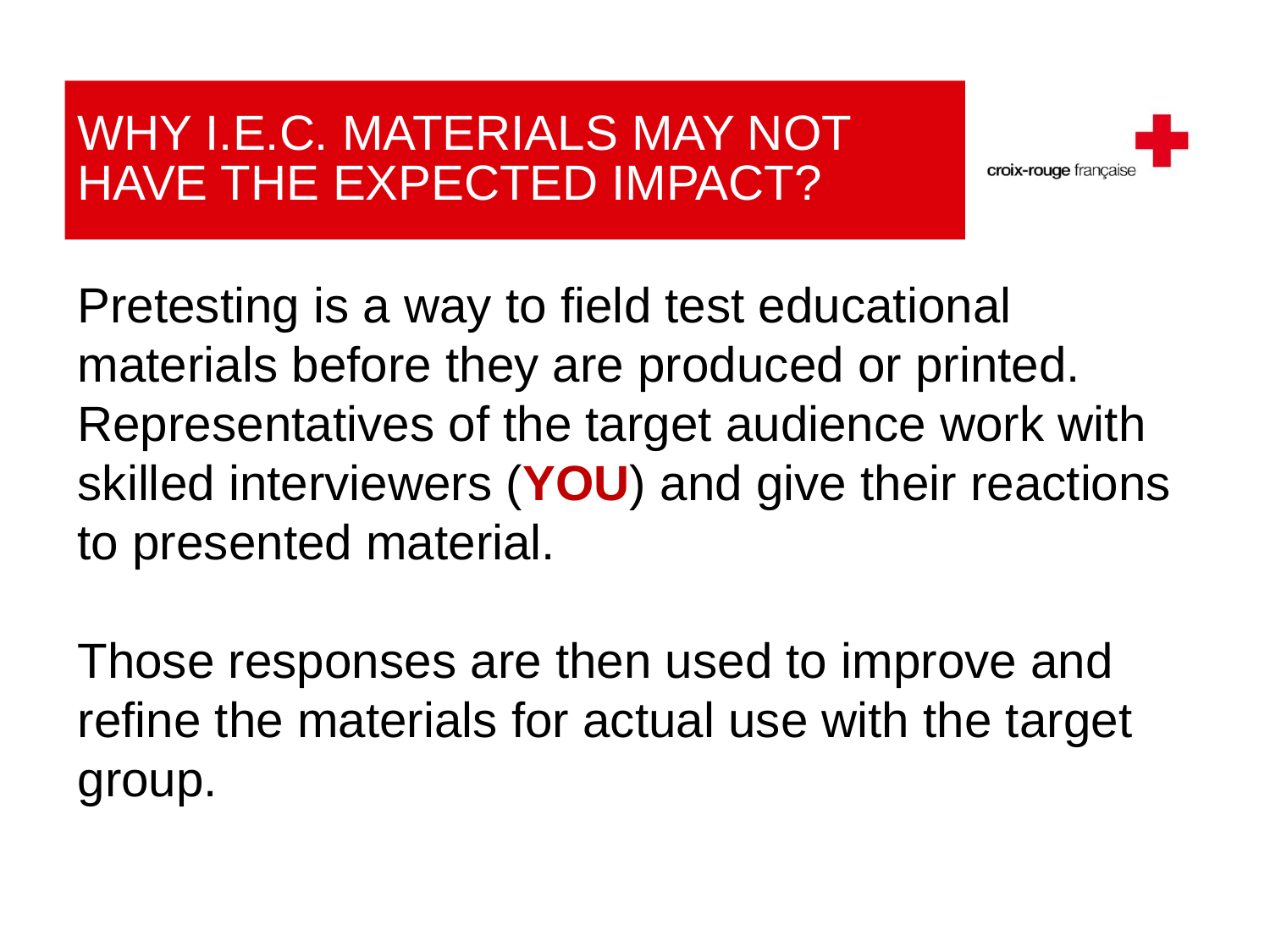

# WHY I.E.C. MATERIALS MAY NOT HAVE THE EXPECTED IMPACT?
Pretesting is a way to field test educational materials before they are produced or printed.  Representatives of the target audience work with skilled interviewers (YOU) and give their reactions to presented material.

Those responses are then used to improve and refine the materials for actual use with the target group.